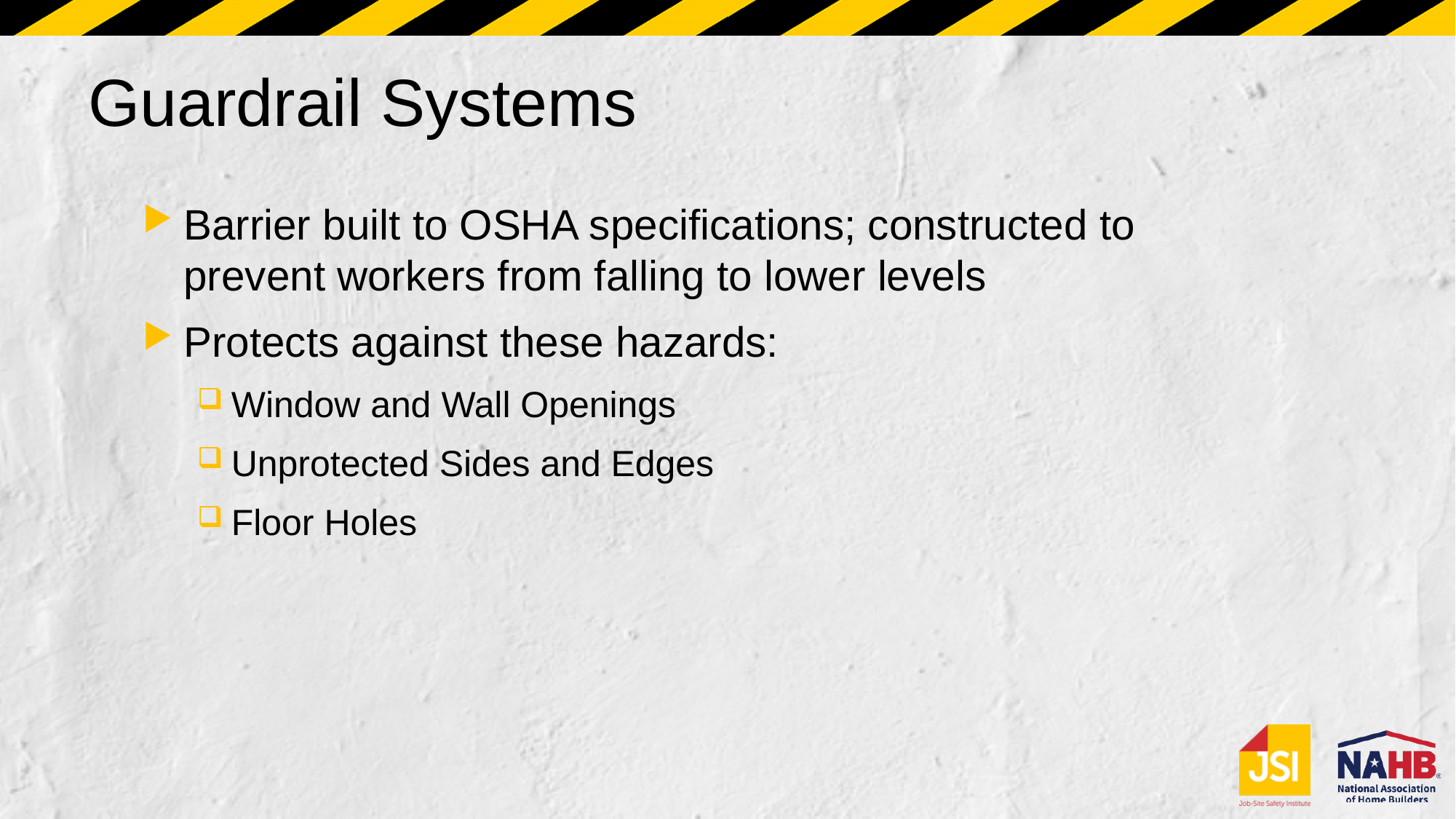

# Guardrail Systems
Barrier built to OSHA specifications; constructed to prevent workers from falling to lower levels
Protects against these hazards:
Window and Wall Openings
Unprotected Sides and Edges
Floor Holes